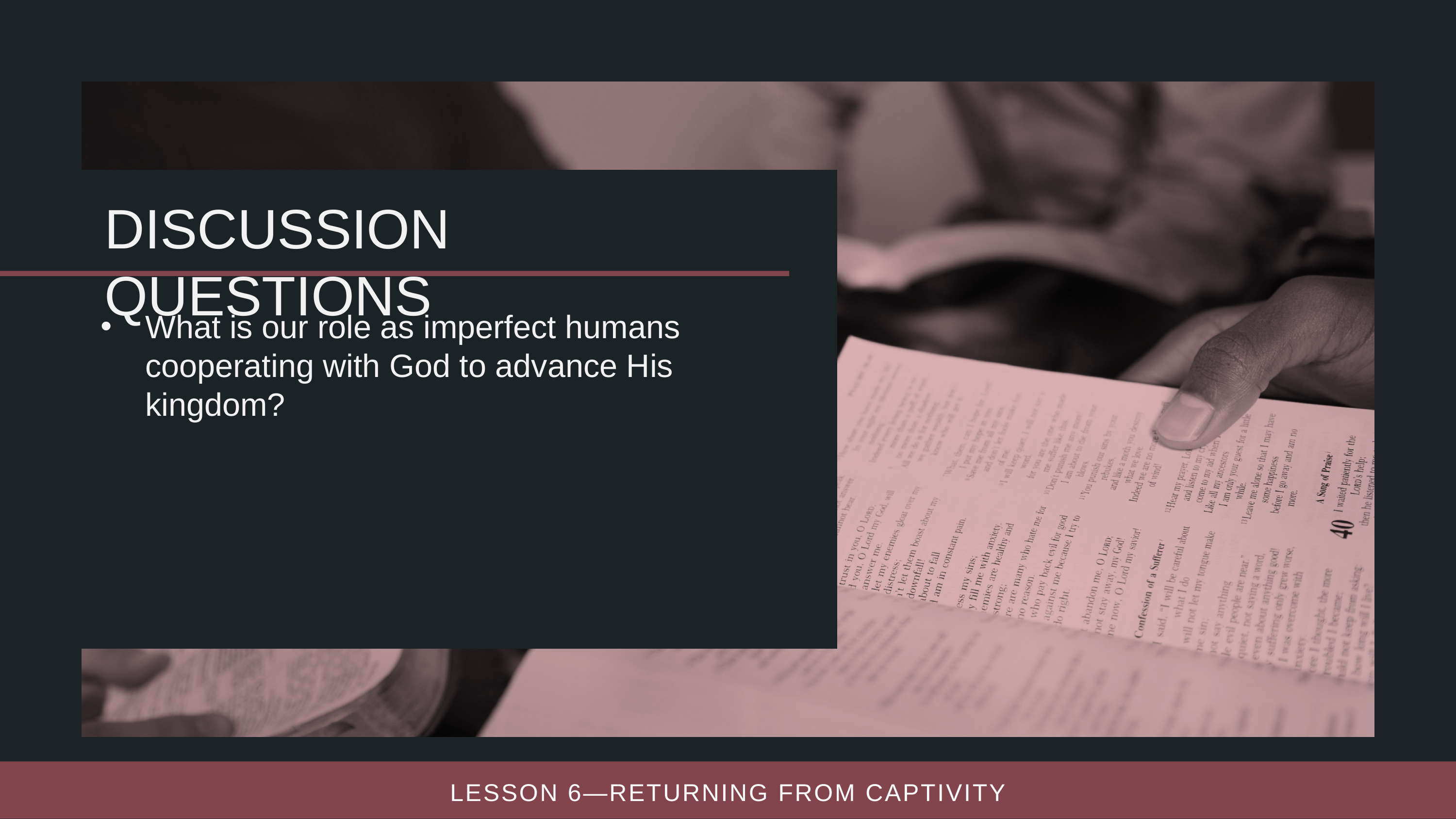

What is our role as imperfect humans cooperating with God to advance His kingdom?